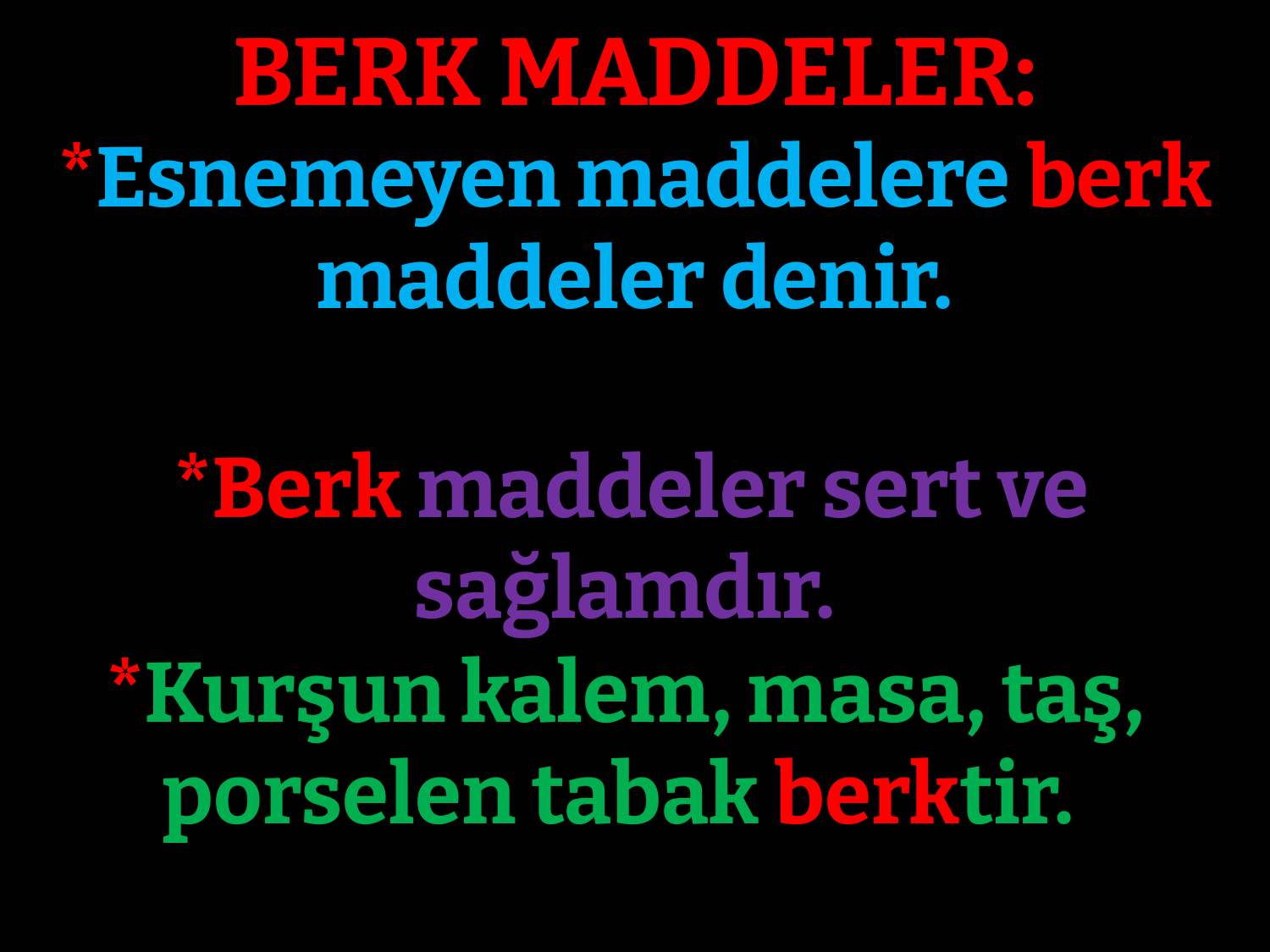

BERK MADDELER:
*Esnemeyen maddelere berk maddeler denir.
#
*Berk maddeler sert ve sağlamdır.
*Kurşun kalem, masa, taş, porselen tabak berktir.